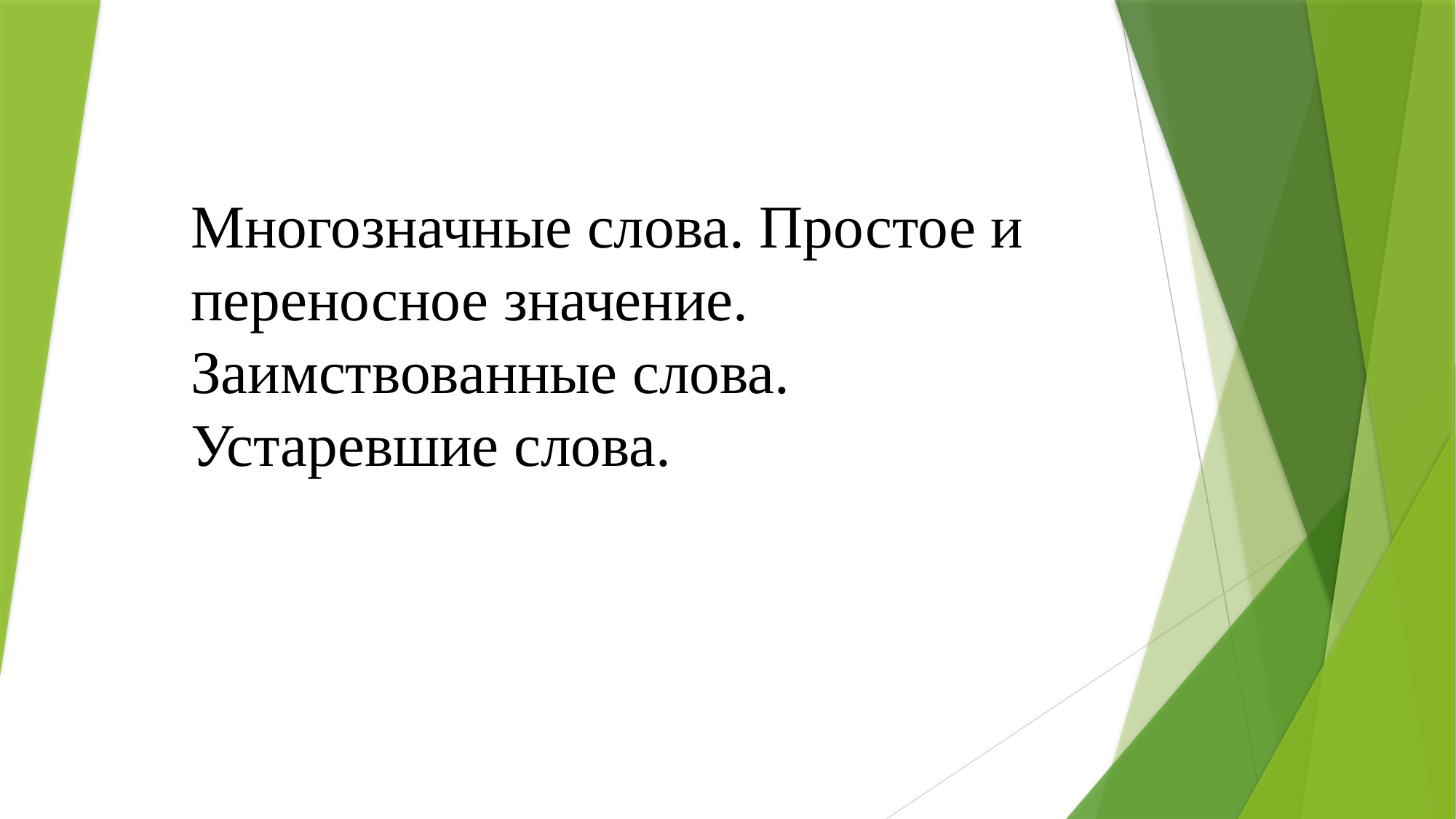

# Многозначные слова. Простое и переносное значение. Заимствованные слова. Устаревшие слова.